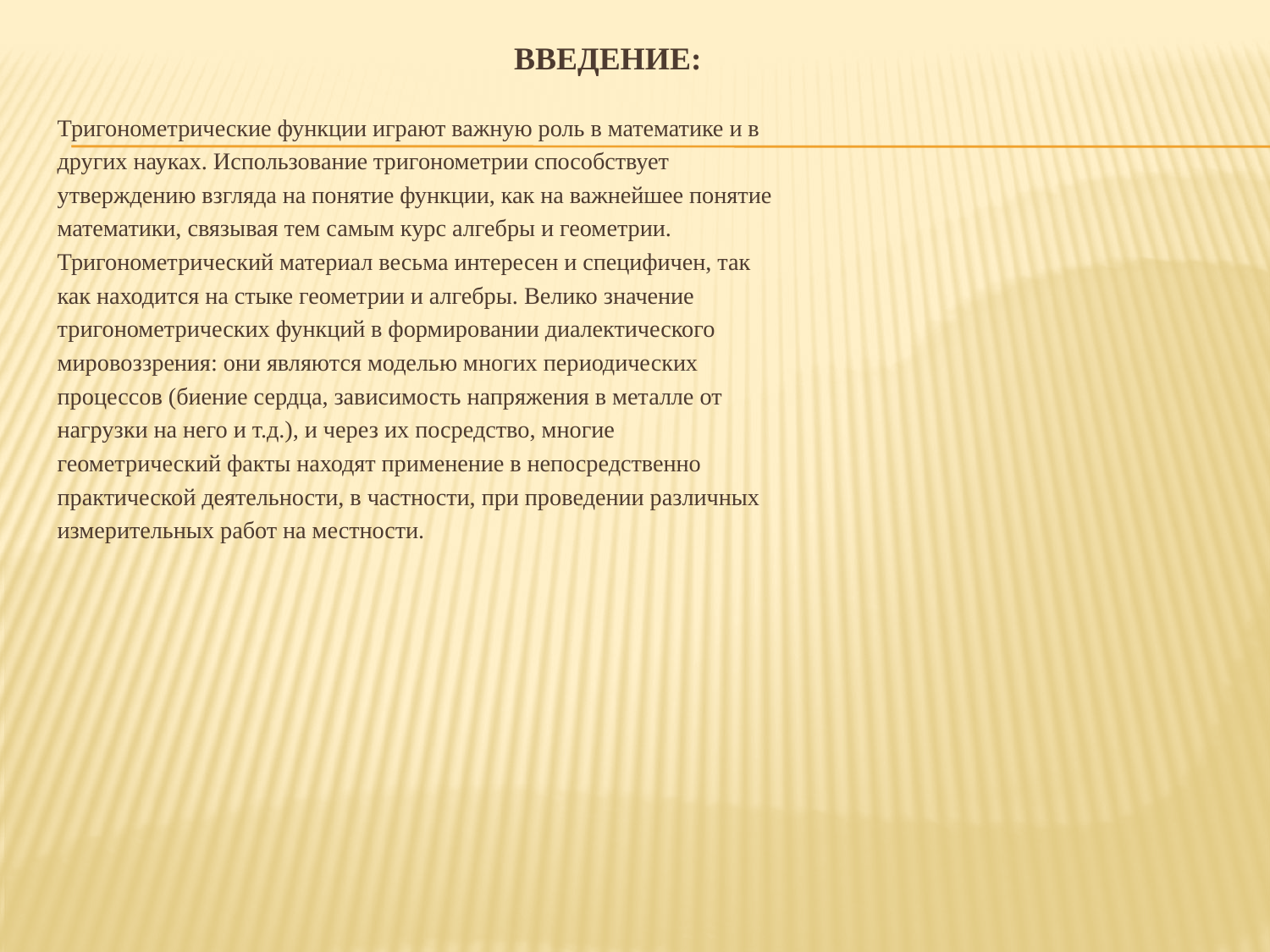

# Введение:
Тригонометрические функции играют важную роль в математике и в
других науках. Использование тригонометрии способствует
утверждению взгляда на понятие функции, как на важнейшее понятие
математики, связывая тем самым курс алгебры и геометрии.
Тригонометрический материал весьма интересен и специфичен, так
как находится на стыке геометрии и алгебры. Велико значение
тригонометрических функций в формировании диалектического
мировоззрения: они являются моделью многих периодических
процессов (биение сердца, зависимость напряжения в металле от
нагрузки на него и т.д.), и через их посредство, многие
геометрический факты находят применение в непосредственно
практической деятельности, в частности, при проведении различных
измерительных работ на местности.